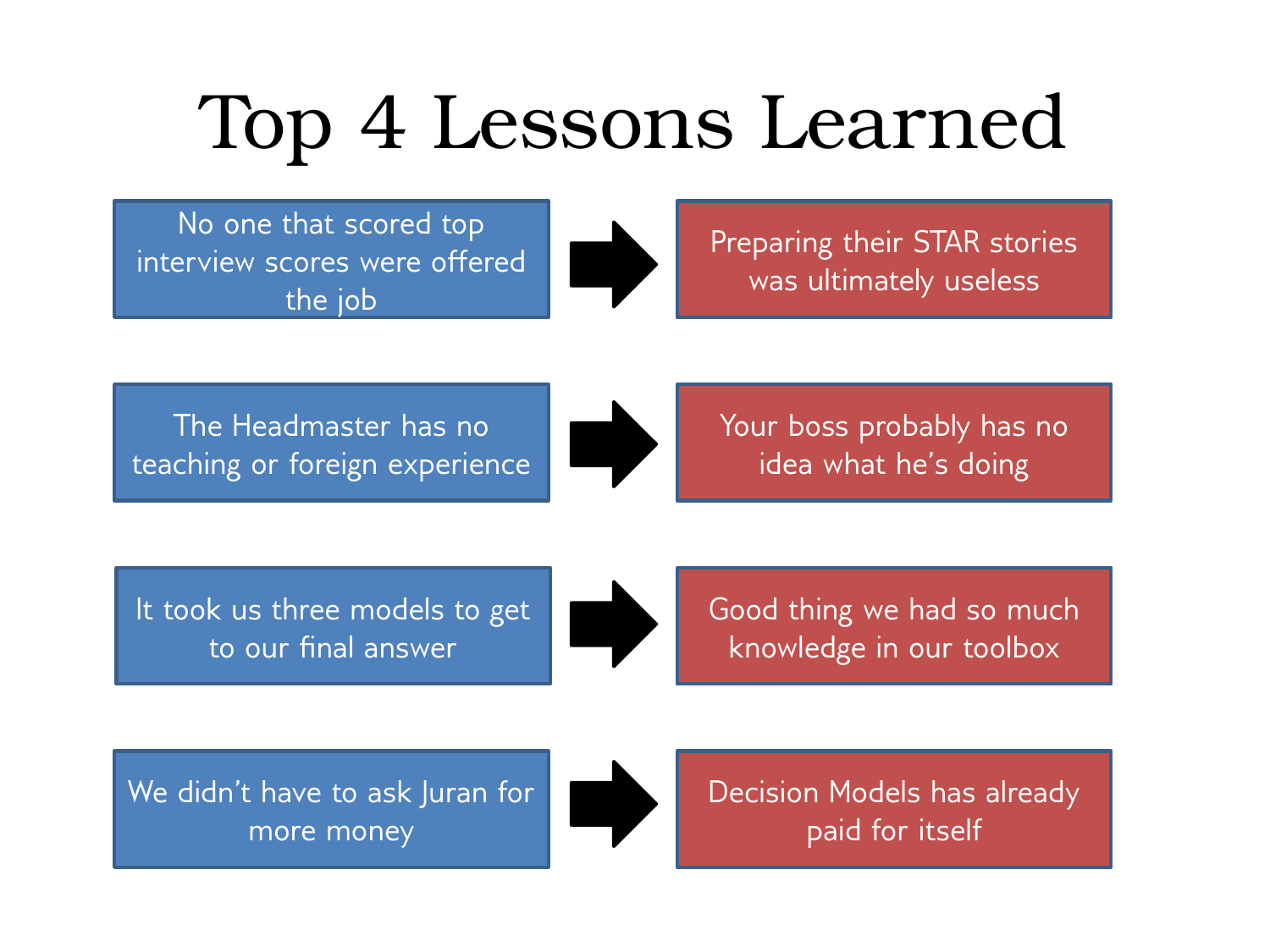

# Top 4 Lessons Learned
No one that scored top interview scores were offered the job
Preparing their STAR stories was ultimately useless

The Headmaster has no teaching or foreign experience
Your boss probably has no idea what he’s doing

It took us three models to get to our final answer
Good thing we had so much knowledge in our toolbox

We didn’t have to ask Juran for more money
Decision Models has already paid for itself